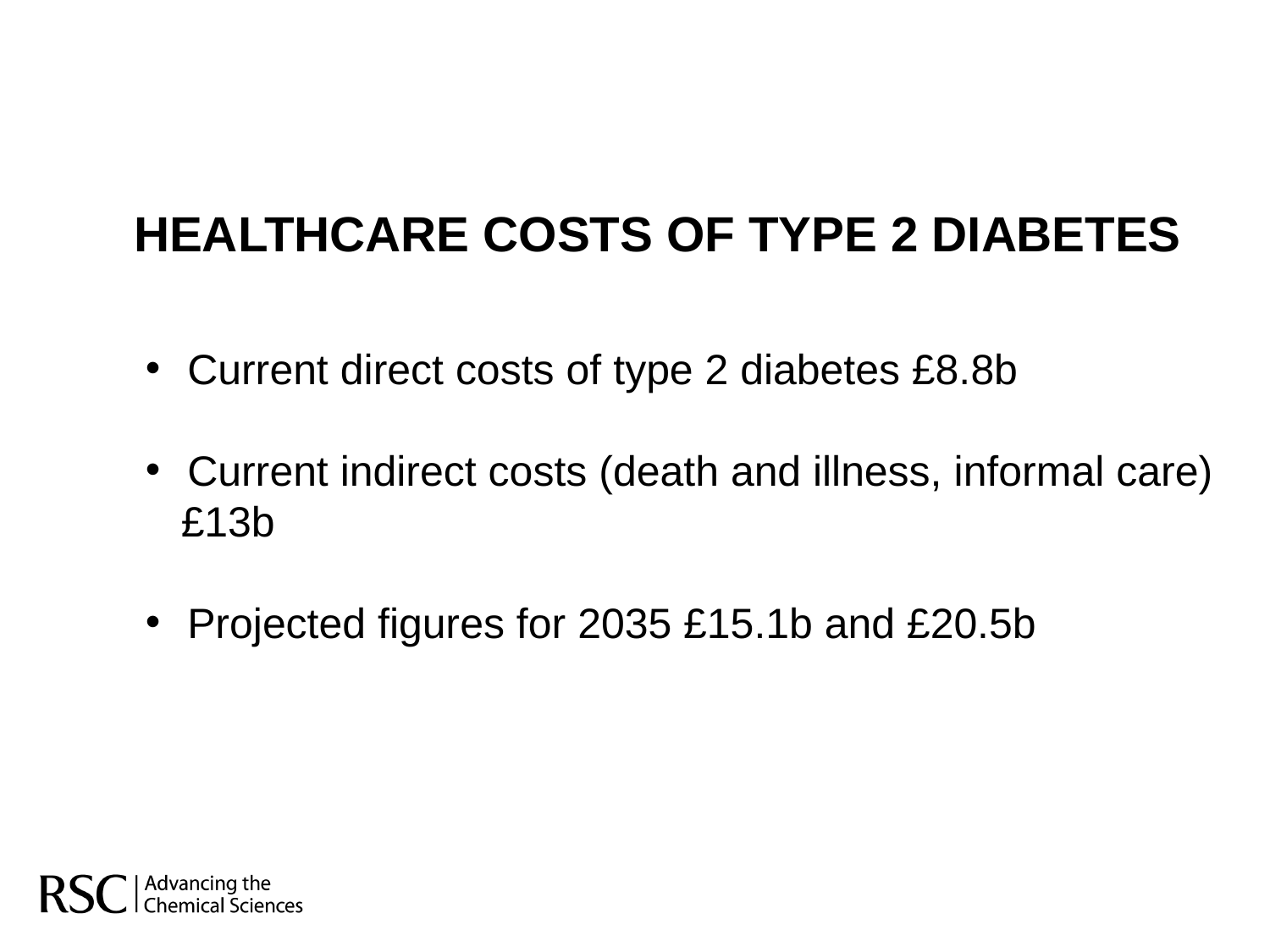

HEALTHCARE COSTS OF TYPE 2 DIABETES
 Current direct costs of type 2 diabetes £8.8b

 Current indirect costs (death and illness, informal care)
   £13b

 Projected figures for 2035 £15.1b and £20.5b